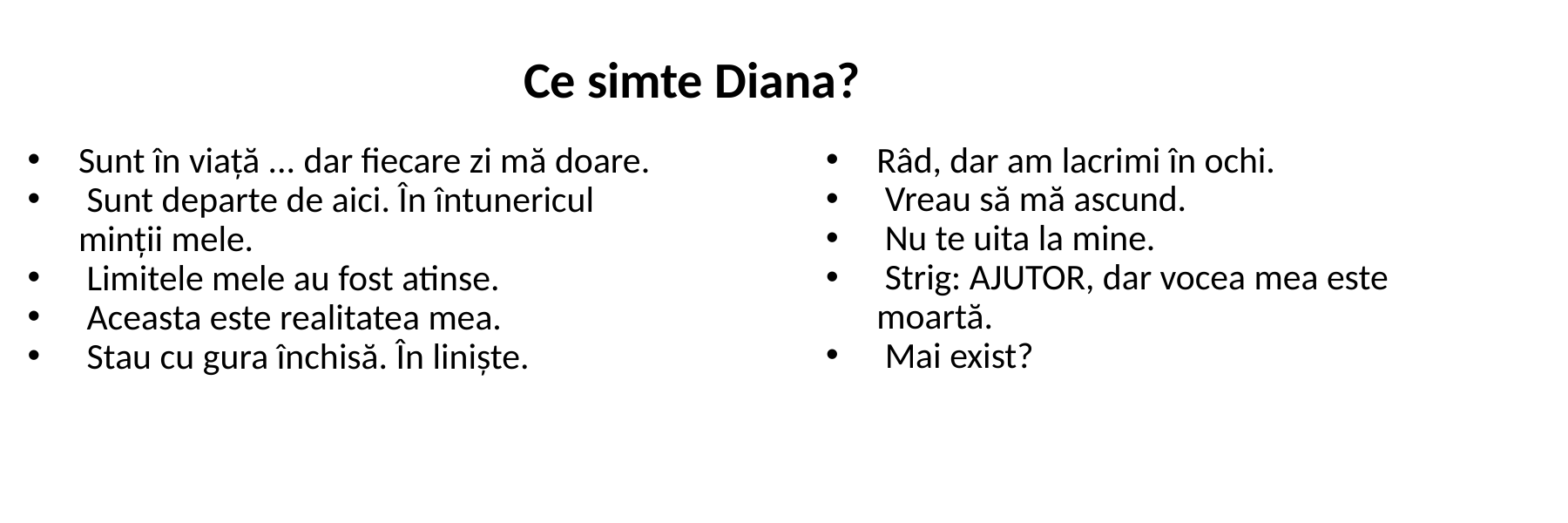

Ce simte Diana?
Sunt în viață ... dar fiecare zi mă doare.
 Sunt departe de aici. În întunericul minții mele.
 Limitele mele au fost atinse.
 Aceasta este realitatea mea.
 Stau cu gura închisă. În liniște.
Râd, dar am lacrimi în ochi.
 Vreau să mă ascund.
 Nu te uita la mine.
 Strig: AJUTOR, dar vocea mea este moartă.
 Mai exist?